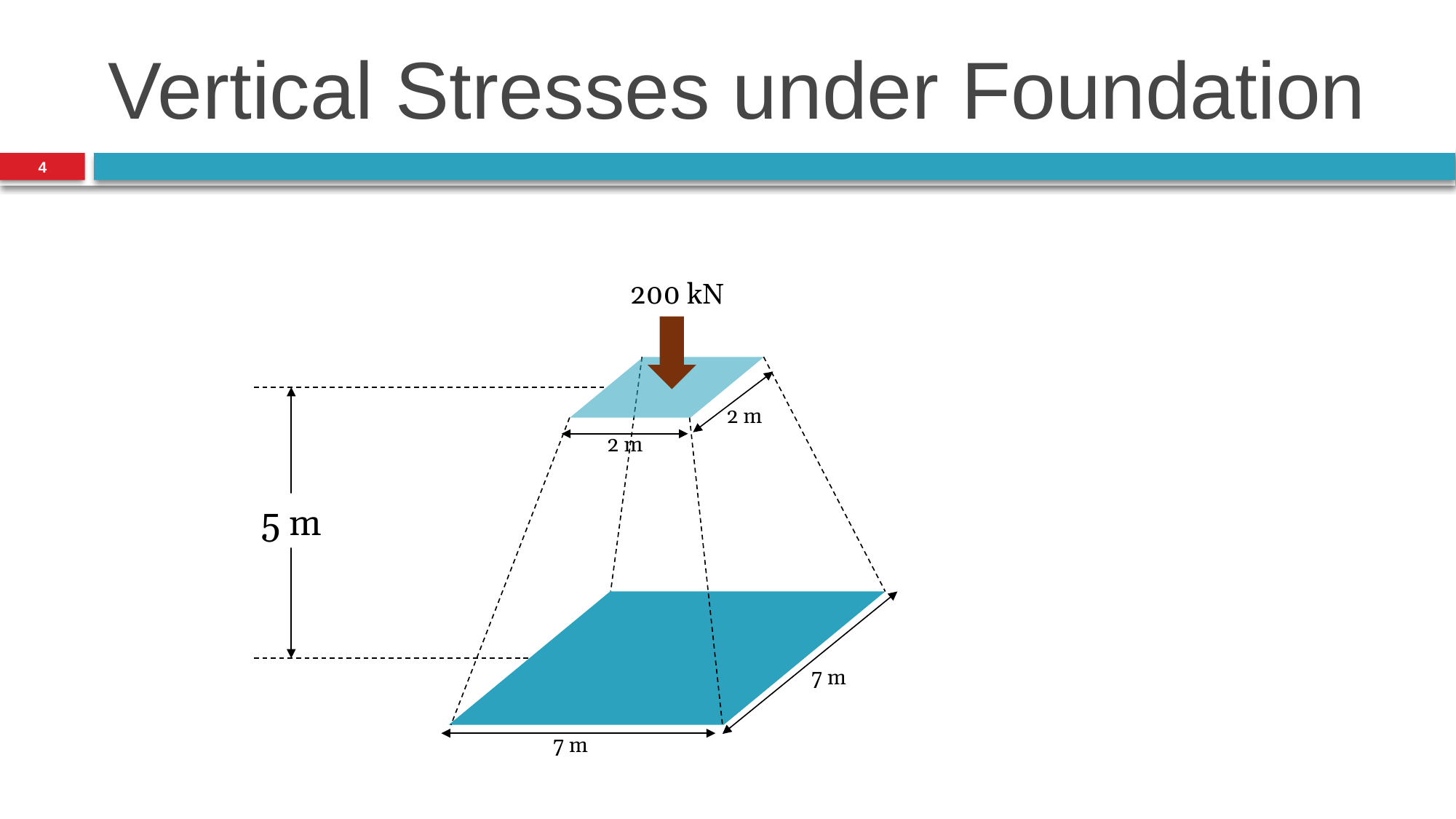

# Vertical Stresses under Foundation
4
200 kN

2 m
2 m
5 m

7 m
7 m